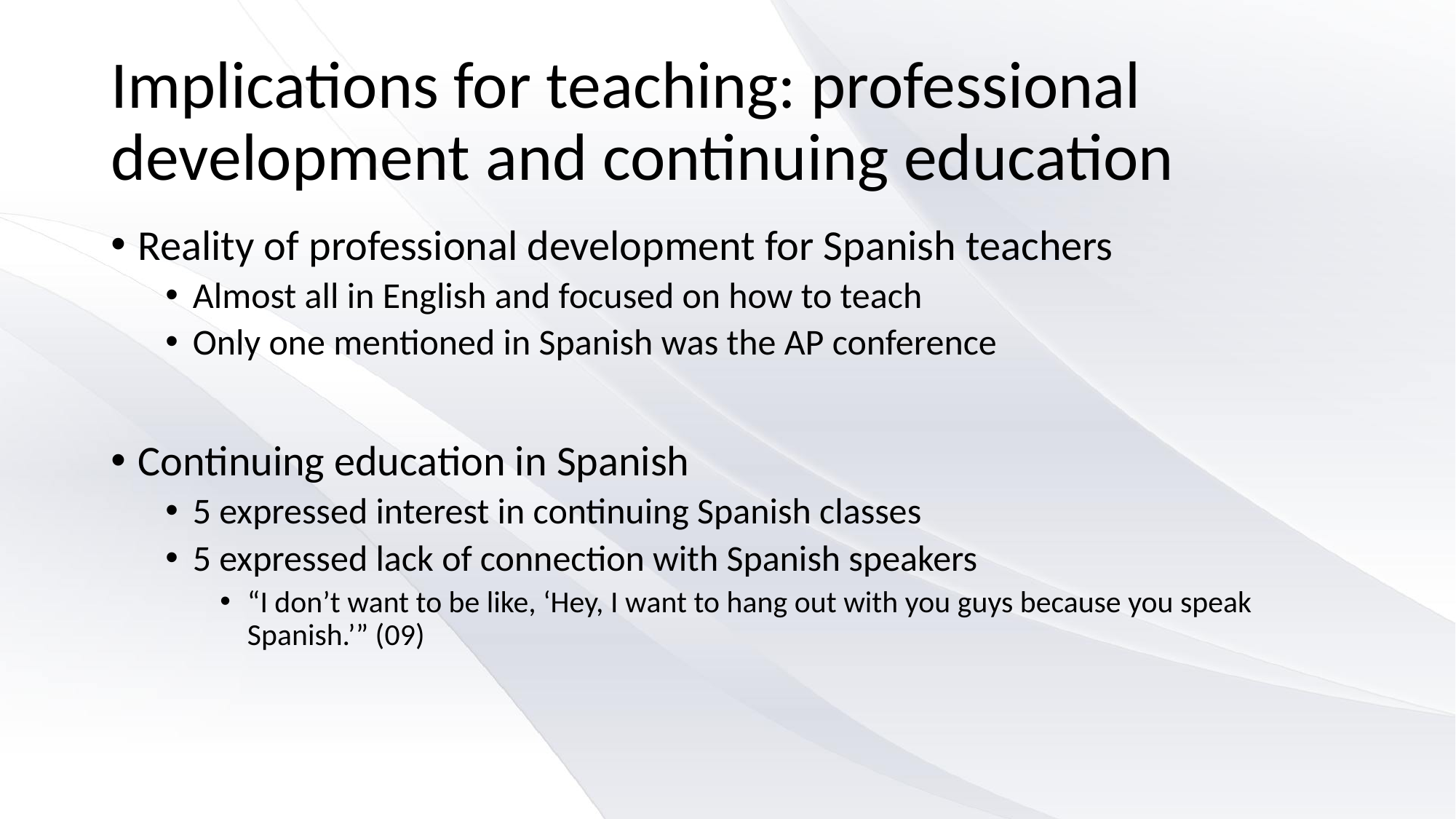

# Implications for teaching: professional development and continuing education
Reality of professional development for Spanish teachers
Almost all in English and focused on how to teach
Only one mentioned in Spanish was the AP conference

Continuing education in Spanish
5 expressed interest in continuing Spanish classes
5 expressed lack of connection with Spanish speakers
“I don’t want to be like, ‘Hey, I want to hang out with you guys because you speak Spanish.’” (09)